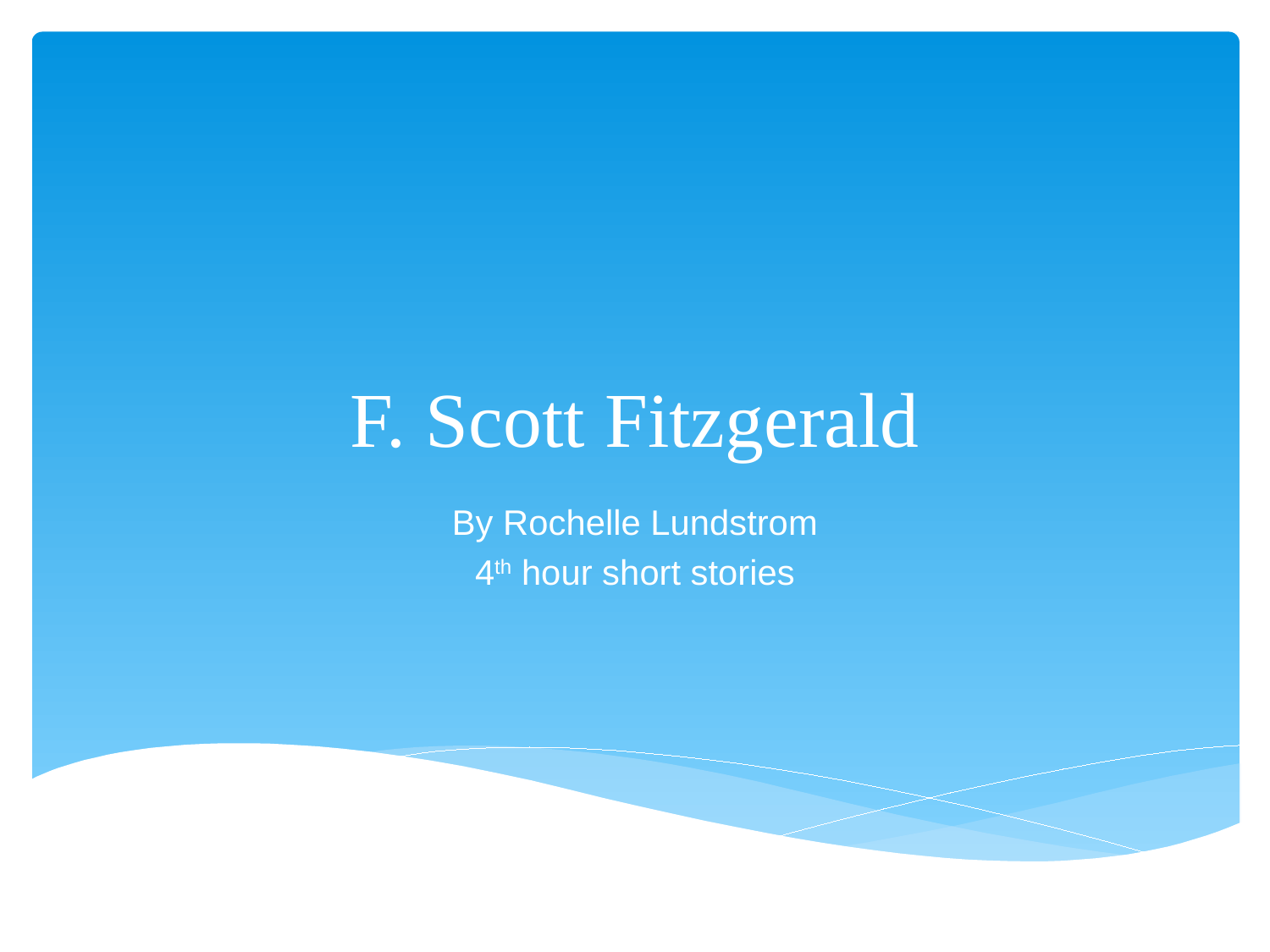

# F. Scott Fitzgerald
By Rochelle Lundstrom
4th hour short stories